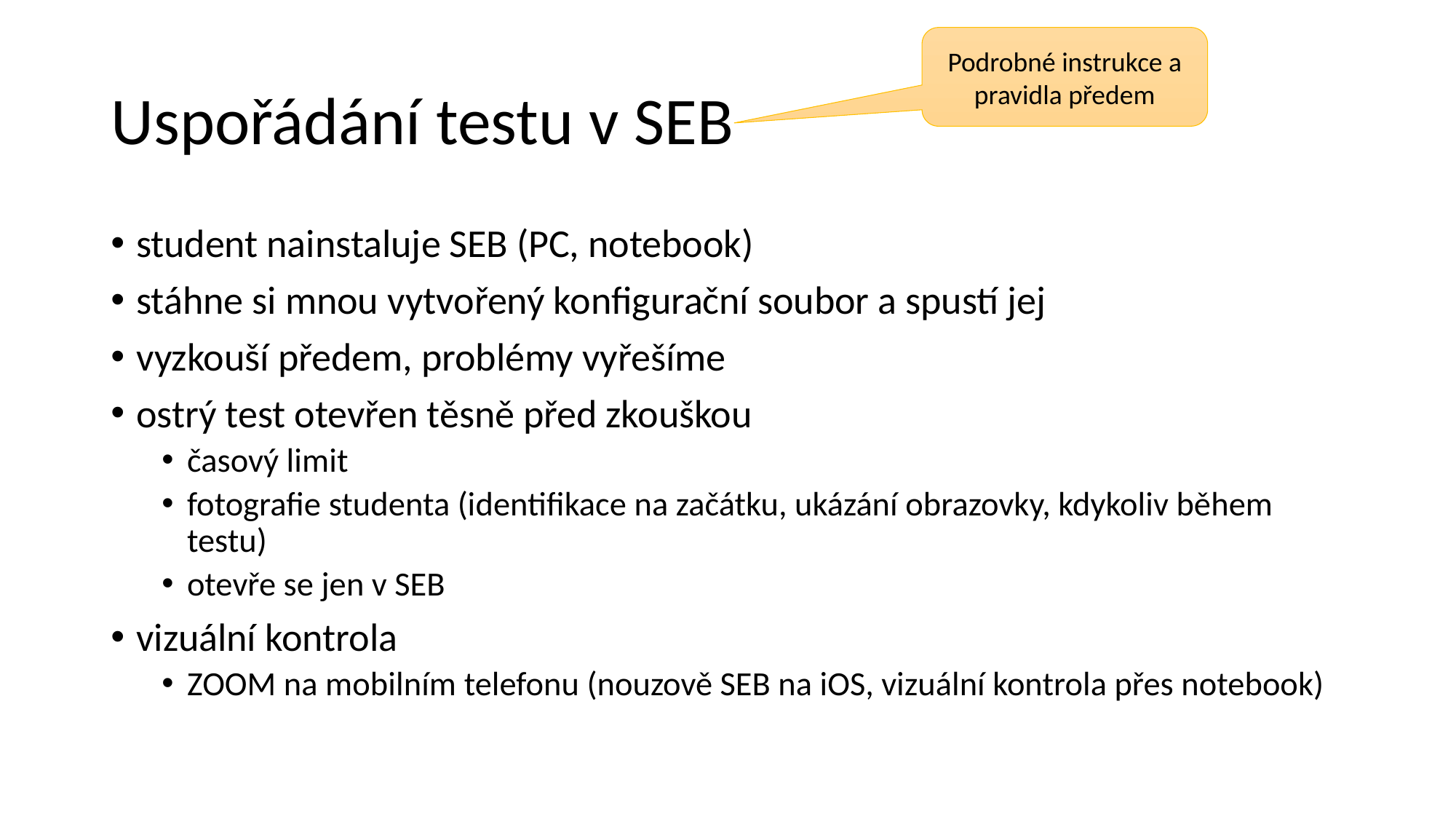

Podrobné instrukce a pravidla předem
# Uspořádání testu v SEB
student nainstaluje SEB (PC, notebook)
stáhne si mnou vytvořený konfigurační soubor a spustí jej
vyzkouší předem, problémy vyřešíme
ostrý test otevřen těsně před zkouškou
časový limit
fotografie studenta (identifikace na začátku, ukázání obrazovky, kdykoliv během testu)
otevře se jen v SEB
vizuální kontrola
ZOOM na mobilním telefonu (nouzově SEB na iOS, vizuální kontrola přes notebook)